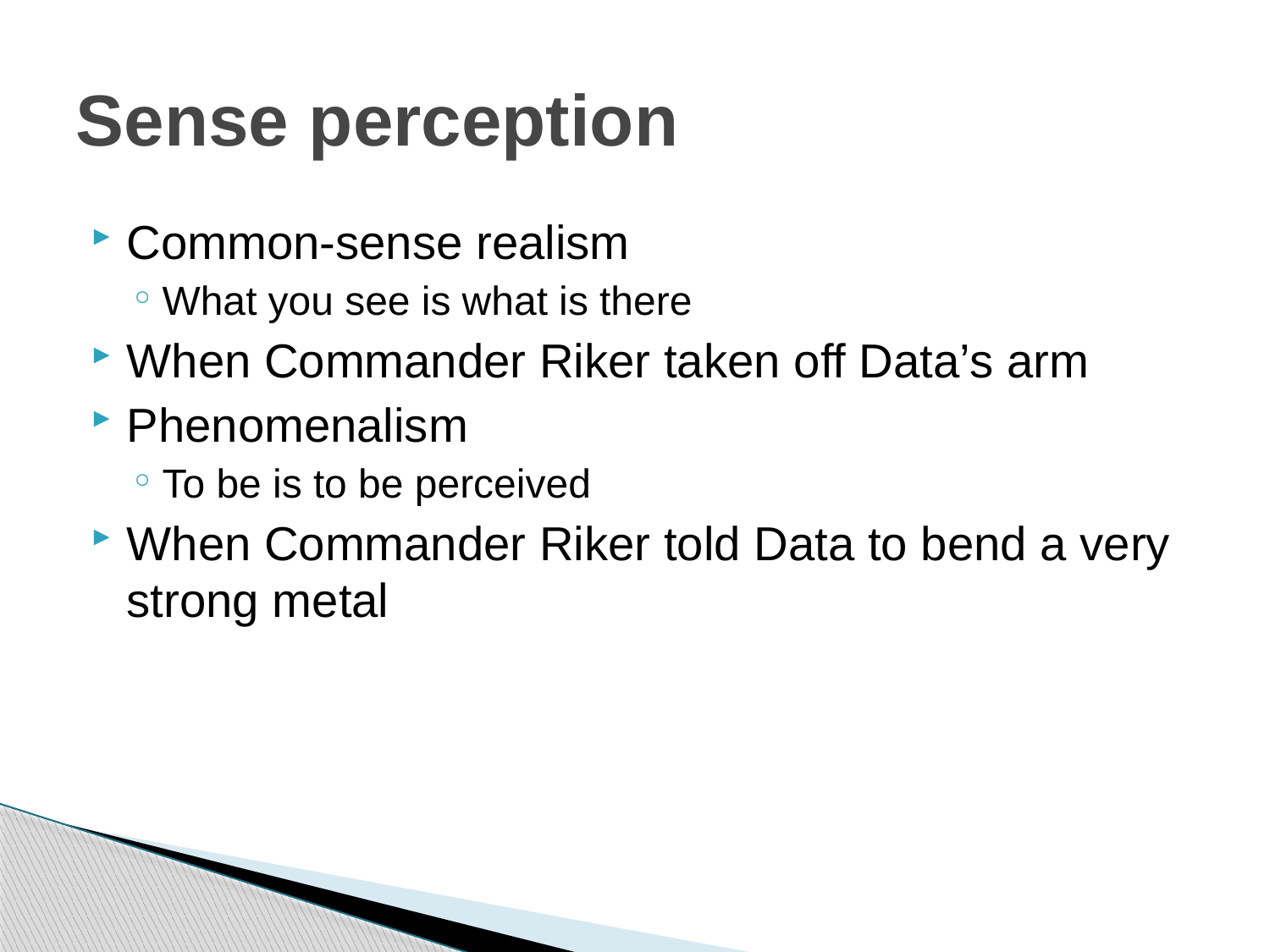

# Sense perception
Common-sense realism
What you see is what is there
When Commander Riker taken off Data’s arm
Phenomenalism
To be is to be perceived
When Commander Riker told Data to bend a very strong metal